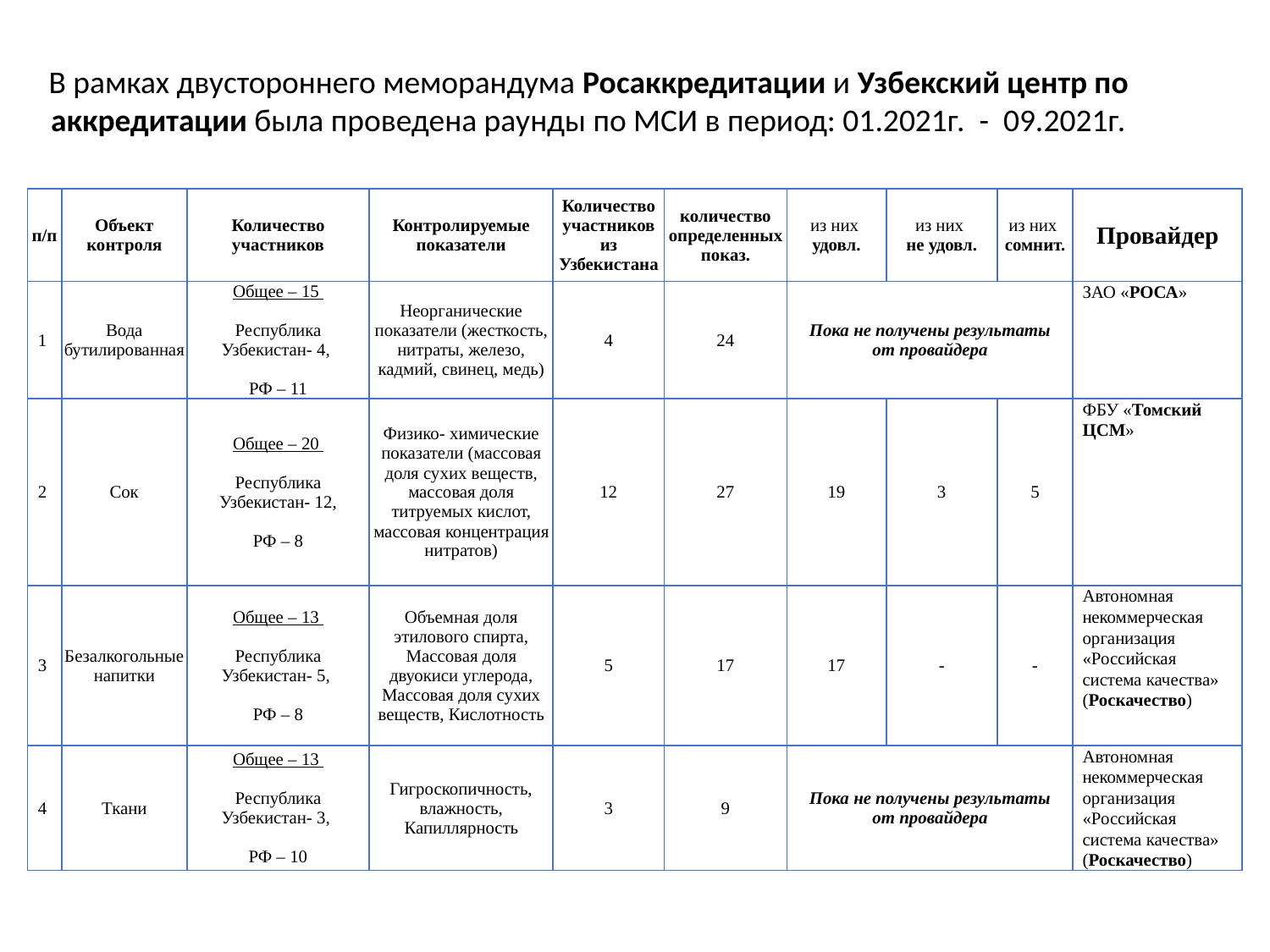

В рамках двустороннего меморандума Росаккредитации и Узбекский центр по аккредитации была проведена раунды по МСИ в период: 01.2021г.  -  09.2021г.
| п/п | Объект контроля | Количество участников | Контролируемые показатели | Количество участников из Узбекистана | количество определенных показ. | из них удовл. | из них не удовл. | из них сомнит. | Провайдер |
| --- | --- | --- | --- | --- | --- | --- | --- | --- | --- |
| 1 | Вода бутилированная | Общее – 15 Республика Узбекистан- 4, РФ – 11 | Неорганические показатели (жесткость, нитраты, железо, кадмий, свинец, медь) | 4 | 24 | Пока не получены результаты от провайдера | - | - | ЗАО «РОСА» |
| 2 | Сок | Общее – 20 Республика Узбекистан- 12, РФ – 8 | Физико- химические показатели (массовая доля сухих веществ, массовая доля титруемых кислот, массовая концентрация нитратов) | 12 | 27 | 19 | 3 | 5 | ФБУ «Томский ЦСМ» |
| 3 | Безалкогольные напитки | Общее – 13 Республика Узбекистан- 5, РФ – 8 | Объемная доля этилового спирта, Массовая доля двуокиси углерода, Массовая доля сухих веществ, Кислотность | 5 | 17 | 17 | - | - | Автономная некоммерческая организация «Российская система качества» (Роскачество) |
| 4 | Ткани | Общее – 13 Республика Узбекистан- 3, РФ – 10 | Гигроскопичность, влажность, Капиллярность | 3 | 9 | Пока не получены результаты от провайдера | - | - | Автономная некоммерческая организация «Российская система качества» (Роскачество) |